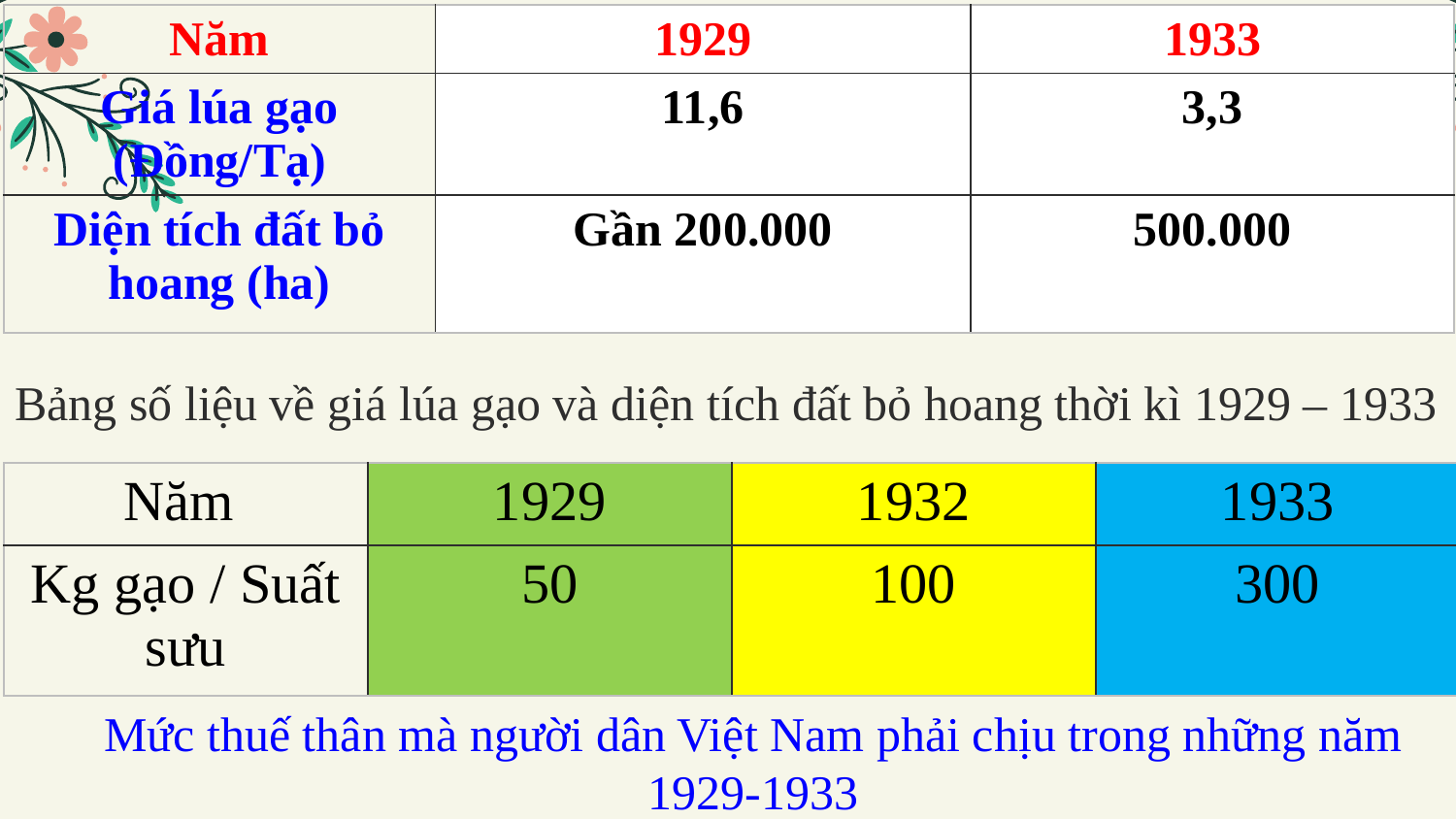

| Năm | 1929 | 1933 |
| --- | --- | --- |
| Giá lúa gạo (Đồng/Tạ) | 11,6 | 3,3 |
| Diện tích đất bỏ hoang (ha) | Gần 200.000 | 500.000 |
Bảng số liệu về giá lúa gạo và diện tích đất bỏ hoang thời kì 1929 – 1933
| Năm | 1929 | 1932 | 1933 |
| --- | --- | --- | --- |
| Kg gạo / Suất sưu | 50 | 100 | 300 |
Mức thuế thân mà người dân Việt Nam phải chịu trong những năm 1929-1933